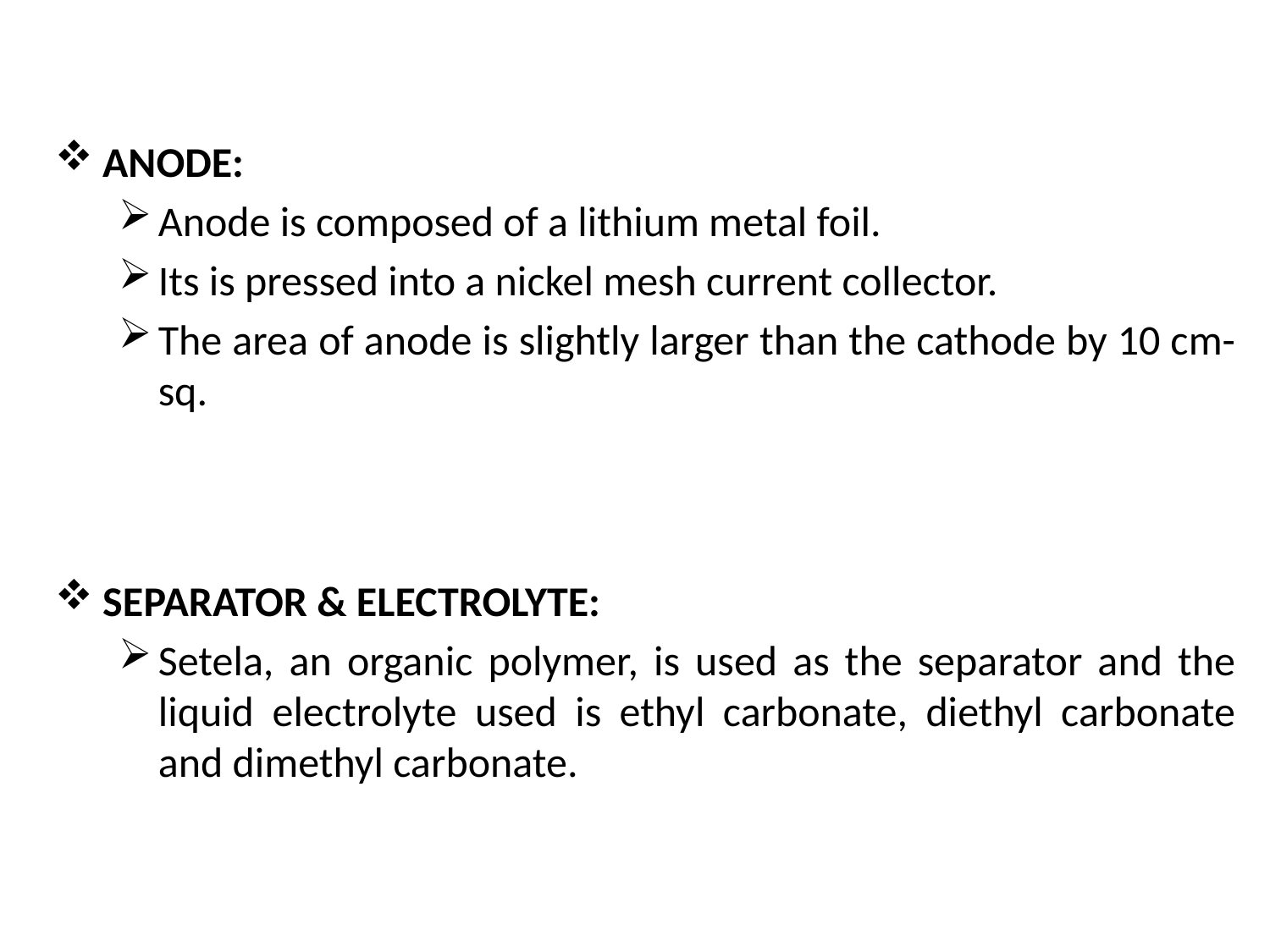

#
ANODE:
Anode is composed of a lithium metal foil.
Its is pressed into a nickel mesh current collector.
The area of anode is slightly larger than the cathode by 10 cm-sq.

SEPARATOR & ELECTROLYTE:
Setela, an organic polymer, is used as the separator and the liquid electrolyte used is ethyl carbonate, diethyl carbonate and dimethyl carbonate.